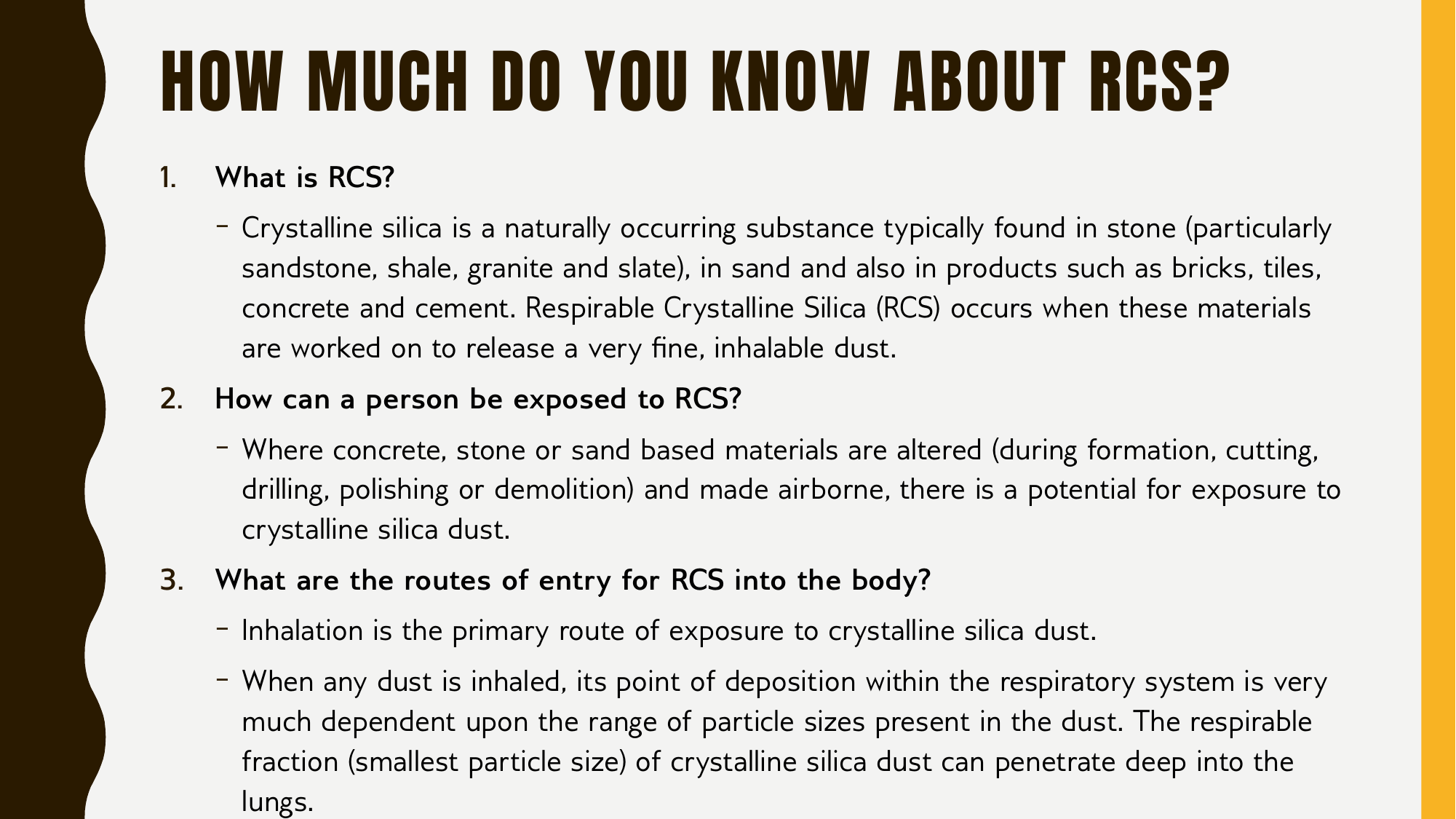

# how much do you know about rcs?
What is RCS?
Crystalline silica is a naturally occurring substance typically found in stone (particularly sandstone, shale, granite and slate), in sand and also in products such as bricks, tiles, concrete and cement. Respirable Crystalline Silica (RCS) occurs when these materials are worked on to release a very fine, inhalable dust.
How can a person be exposed to RCS?
Where concrete, stone or sand based materials are altered (during formation, cutting, drilling, polishing or demolition) and made airborne, there is a potential for exposure to crystalline silica dust.
What are the routes of entry for RCS into the body?
Inhalation is the primary route of exposure to crystalline silica dust.
When any dust is inhaled, its point of deposition within the respiratory system is very much dependent upon the range of particle sizes present in the dust. The respirable fraction (smallest particle size) of crystalline silica dust can penetrate deep into the lungs.